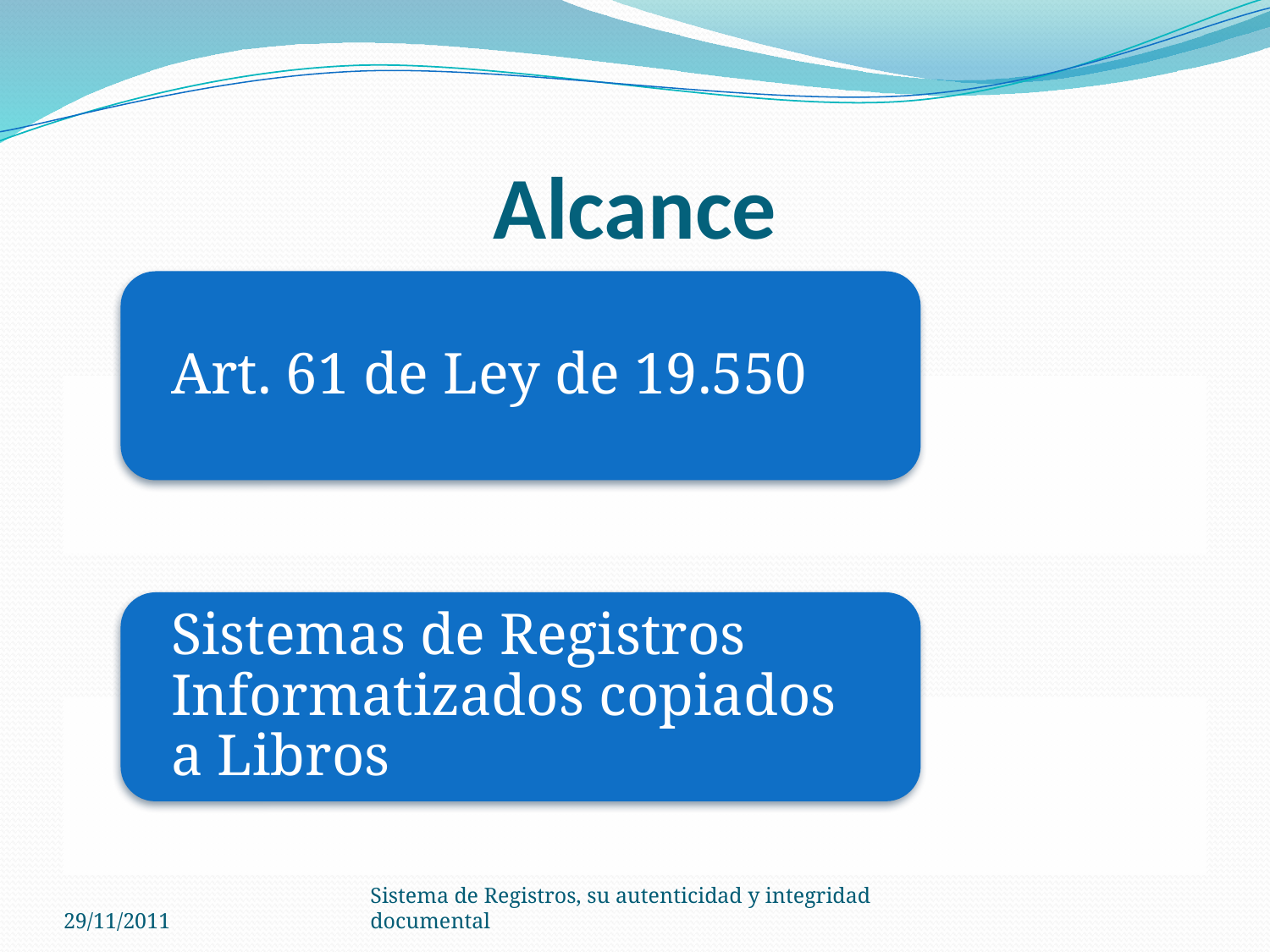

# Alcance
Art. 61 de Ley de 19.550
Sistemas de Registros Informatizados copiados a Libros
29/11/2011
Sistema de Registros, su autenticidad y integridad documental